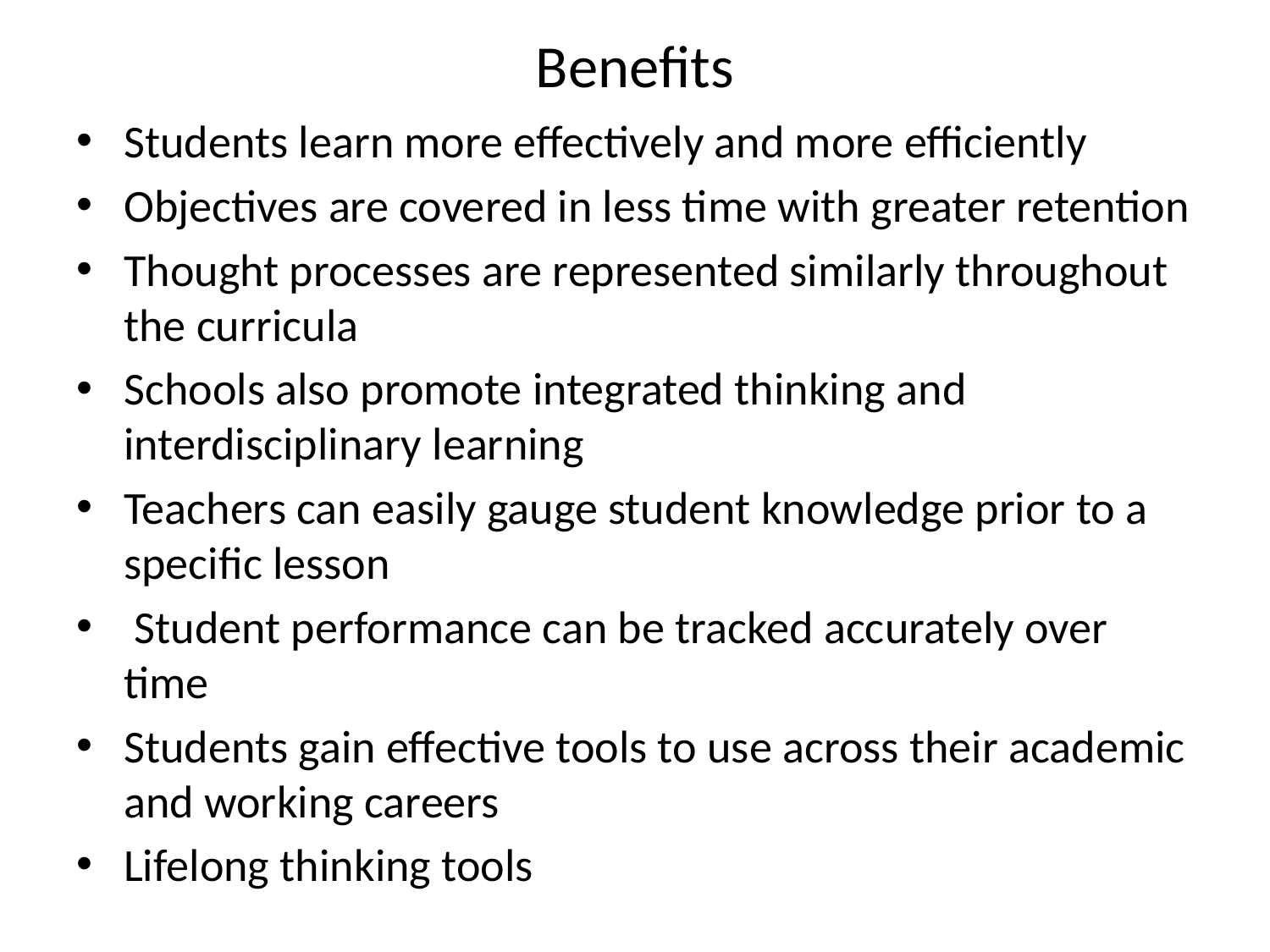

# Benefits
Students learn more effectively and more efficiently
Objectives are covered in less time with greater retention
Thought processes are represented similarly throughout the curricula
Schools also promote integrated thinking and interdisciplinary learning
Teachers can easily gauge student knowledge prior to a specific lesson
 Student performance can be tracked accurately over time
Students gain effective tools to use across their academic and working careers
Lifelong thinking tools